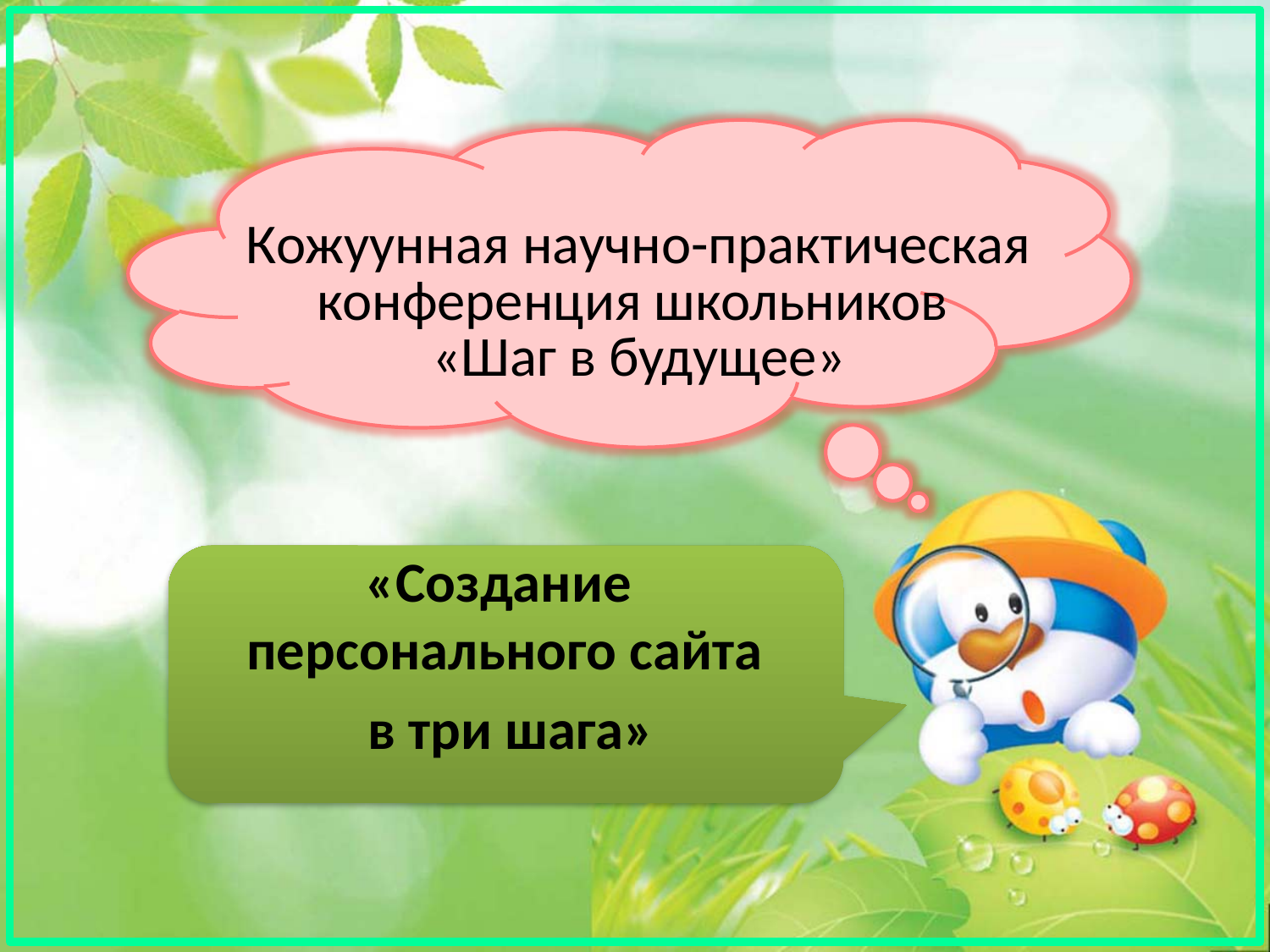

# Кожуунная научно-практическая конференция школьников «Шаг в будущее»
«Создание  персонального сайта
 в три шага»